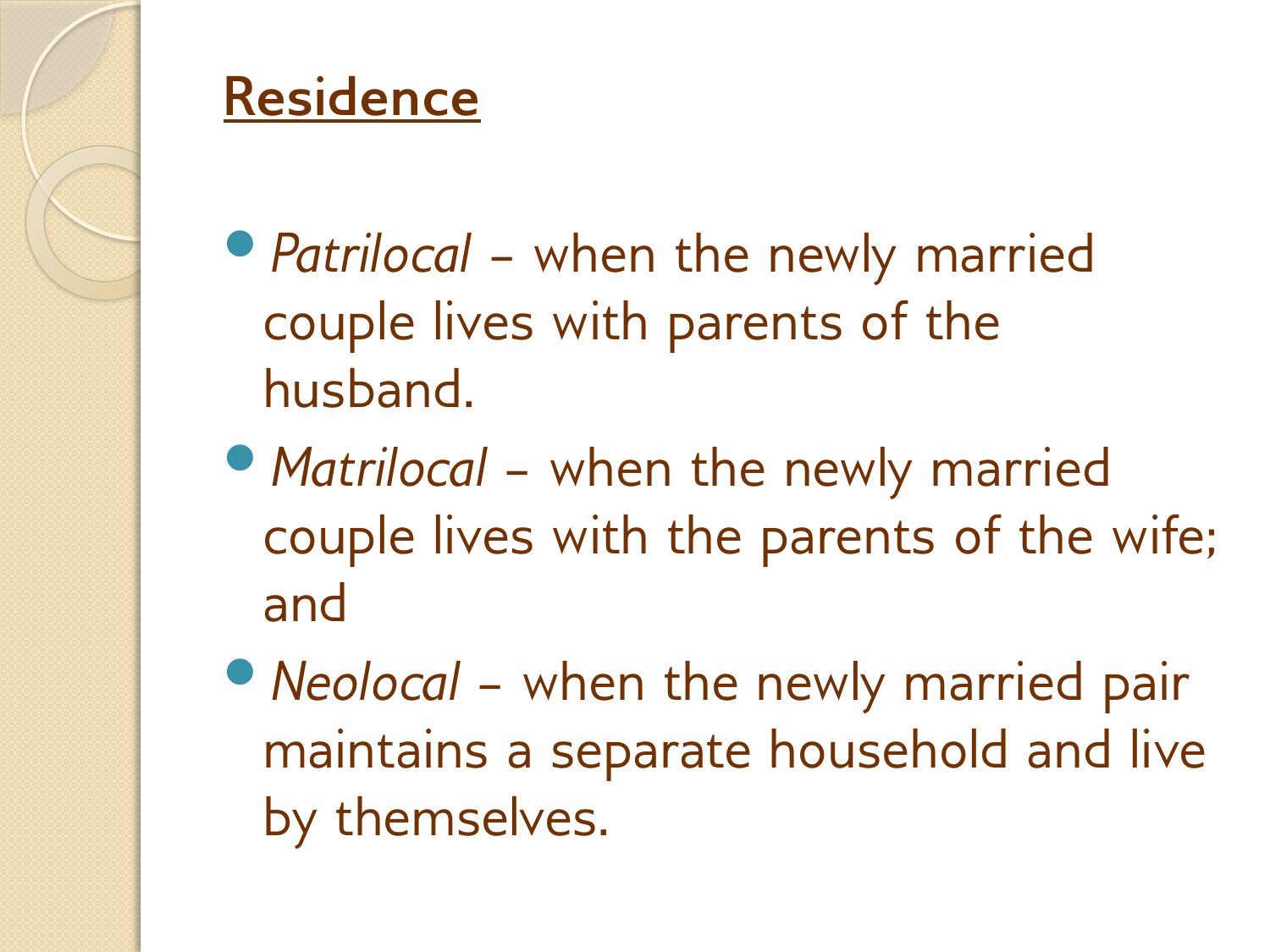

Residence

Patrilocal – when the newly married couple lives with parents of the husband.
Matrilocal – when the newly married couple lives with the parents of the wife; and
Neolocal – when the newly married pair maintains a separate household and live by themselves.